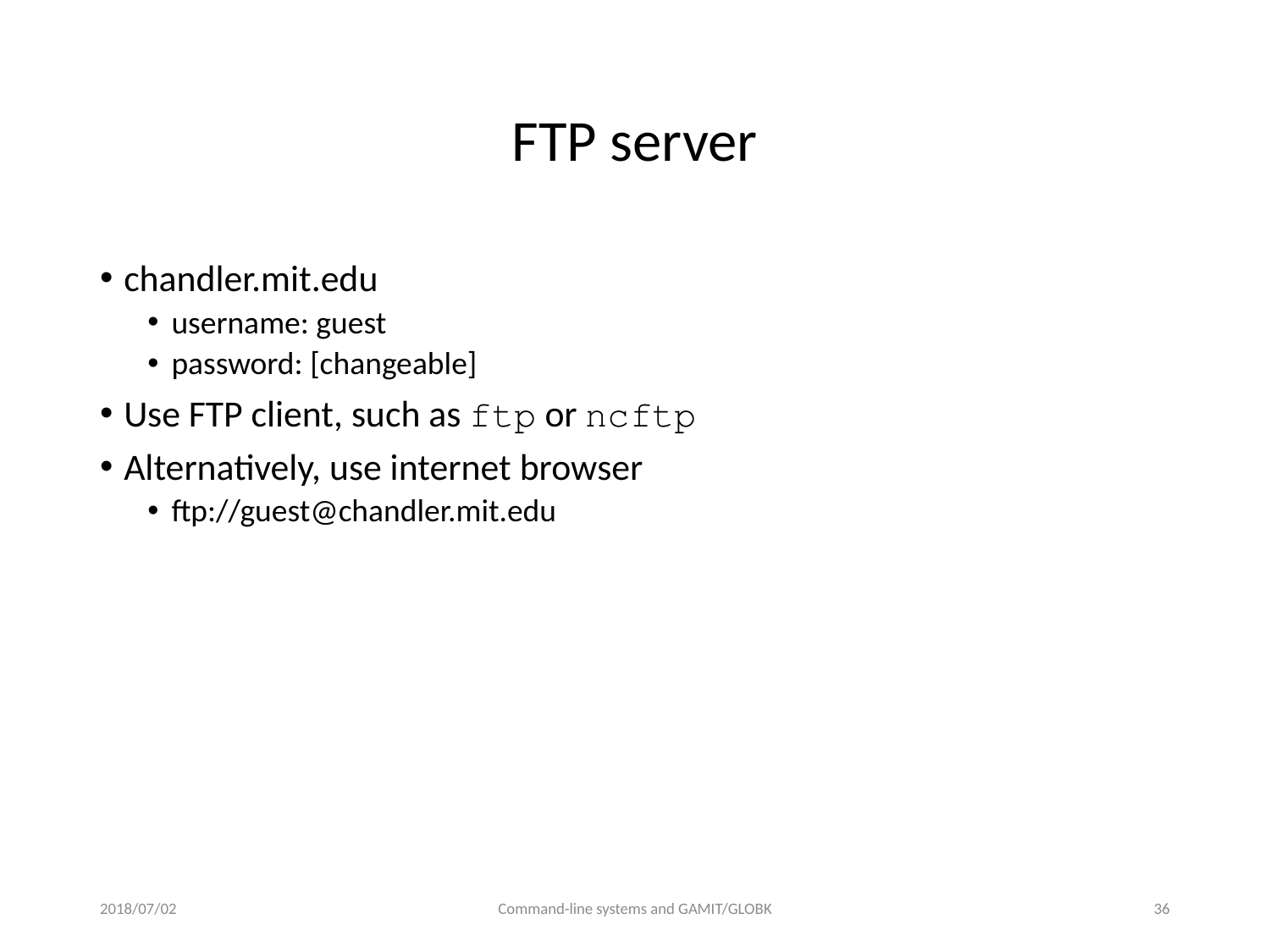

# FTP server
chandler.mit.edu
username: guest
password: [changeable]
Use FTP client, such as ftp or ncftp
Alternatively, use internet browser
ftp://guest@chandler.mit.edu
2018/07/02
Command-line systems and GAMIT/GLOBK
36